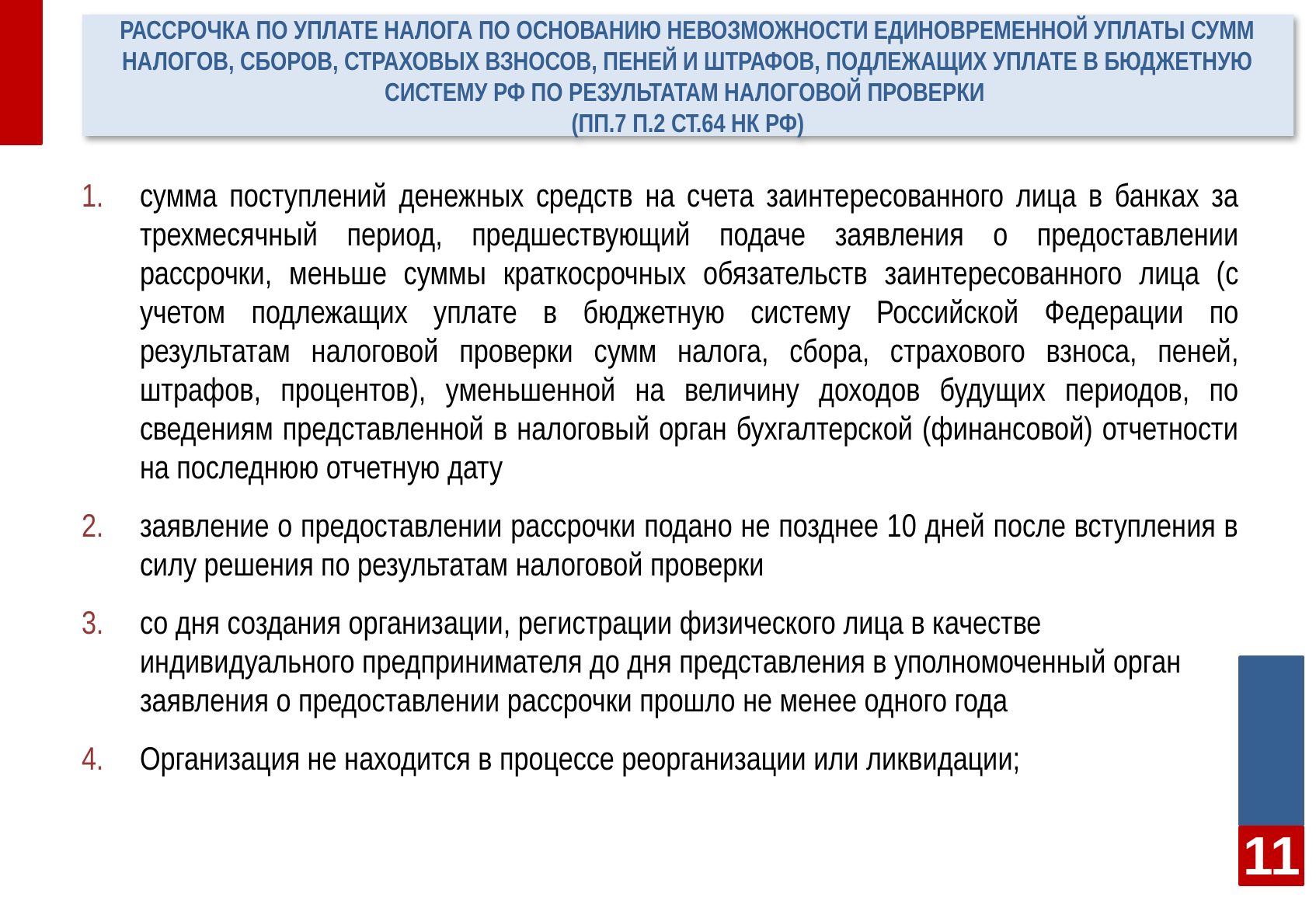

# Рассрочка по уплате налога по основанию невозможности единовременной уплаты сумм налогов, сборов, страховых взносов, пеней и штрафов, подлежащих уплате в бюджетную систему РФ по результатам налоговой проверки (пп.7 п.2 ст.64 НК РФ)
сумма поступлений денежных средств на счета заинтересованного лица в банках за трехмесячный период, предшествующий подаче заявления о предоставлении рассрочки, меньше суммы краткосрочных обязательств заинтересованного лица (с учетом подлежащих уплате в бюджетную систему Российской Федерации по результатам налоговой проверки сумм налога, сбора, страхового взноса, пеней, штрафов, процентов), уменьшенной на величину доходов будущих периодов, по сведениям представленной в налоговый орган бухгалтерской (финансовой) отчетности на последнюю отчетную дату
заявление о предоставлении рассрочки подано не позднее 10 дней после вступления в силу решения по результатам налоговой проверки
со дня создания организации, регистрации физического лица в качестве индивидуального предпринимателя до дня представления в уполномоченный орган заявления о предоставлении рассрочки прошло не менее одного года
Организация не находится в процессе реорганизации или ликвидации;
11